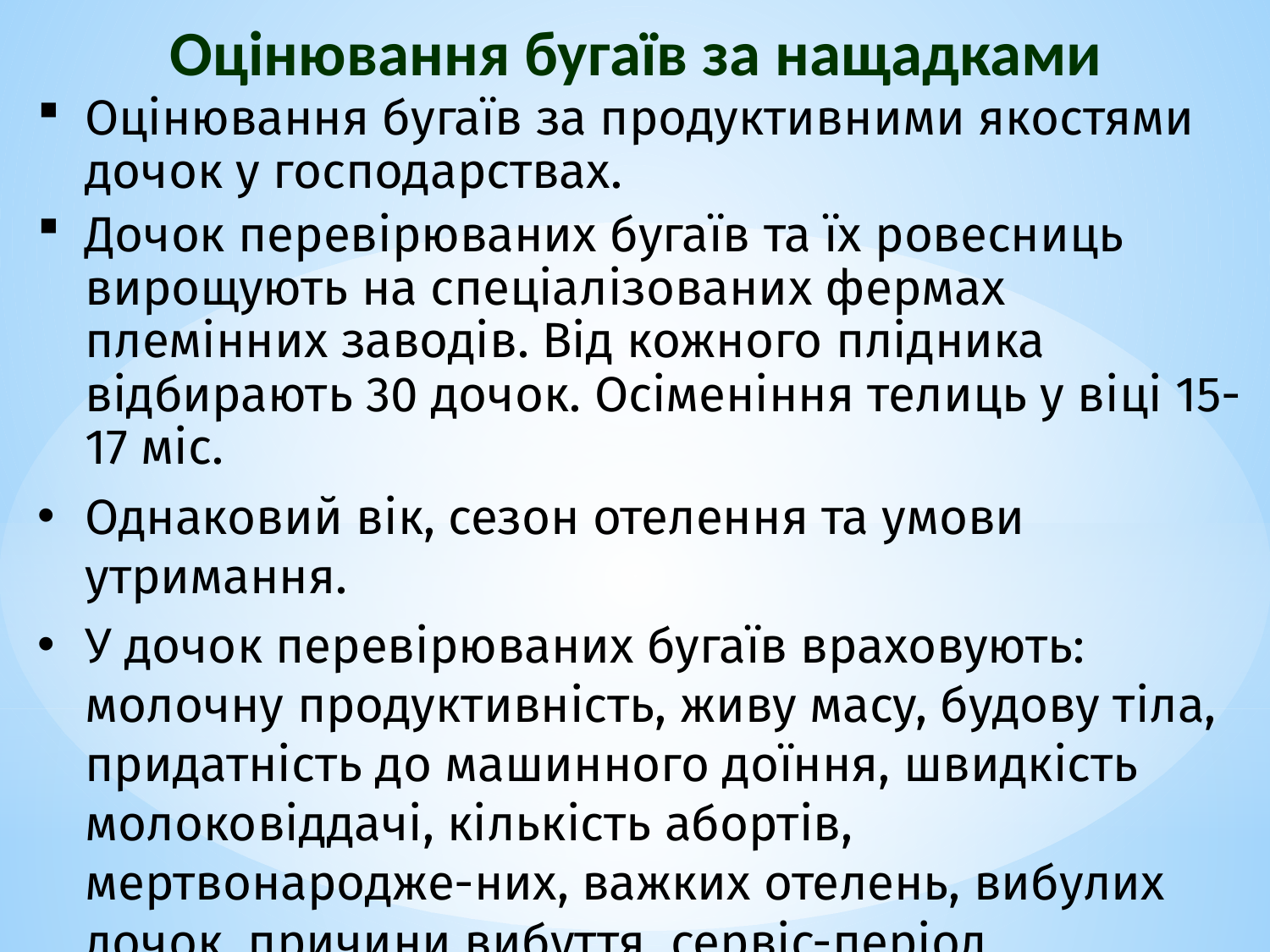

Оцінювання бугаїв за нащадками
Оцінювання бугаїв за продуктивними якостями дочок у господарствах.
Дочок перевірюваних бугаїв та їх ровесниць вирощують на спеціалізованих фермах племінних заводів. Від кожного плідника відбирають 30 дочок. Осіменіння телиць у віці 15-17 міс.
Однаковий вік, сезон отелення та умови утримання.
У дочок перевірюваних бугаїв враховують: молочну продуктивність, живу масу, будову тіла, придатність до машинного доїння, швидкість молоковіддачі, кількість абортів, мертвонародже-них, важких отелень, вибулих дочок, причини вибуття, сервіс-період.